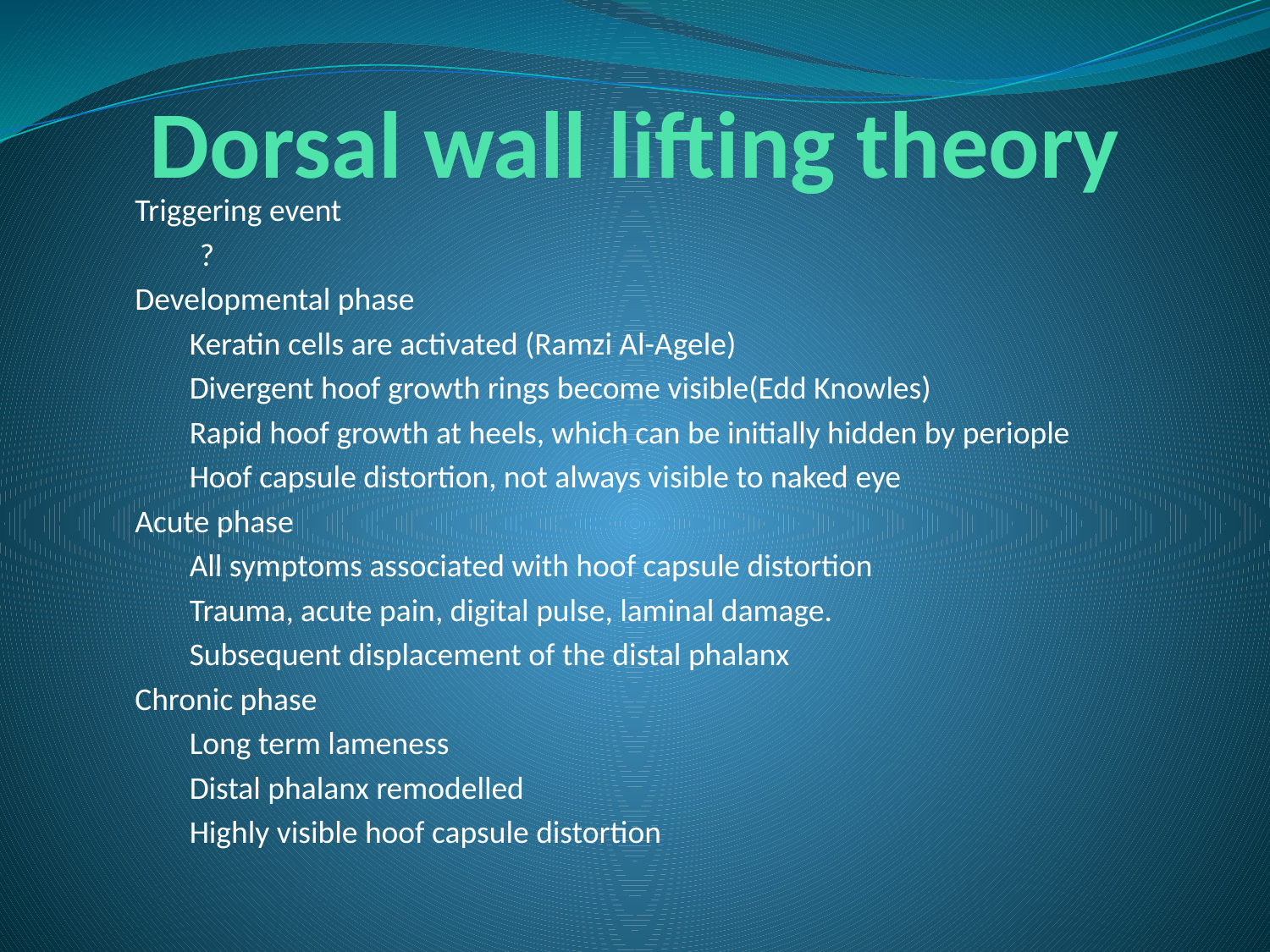

# Dorsal wall lifting theory
Triggering event
         ?
Developmental phase
Keratin cells are activated (Ramzi Al-Agele)
Divergent hoof growth rings become visible(Edd Knowles)
Rapid hoof growth at heels, which can be initially hidden by periople
Hoof capsule distortion, not always visible to naked eye
Acute phase
All symptoms associated with hoof capsule distortion
Trauma, acute pain, digital pulse, laminal damage.
Subsequent displacement of the distal phalanx
Chronic phase
Long term lameness
Distal phalanx remodelled
Highly visible hoof capsule distortion